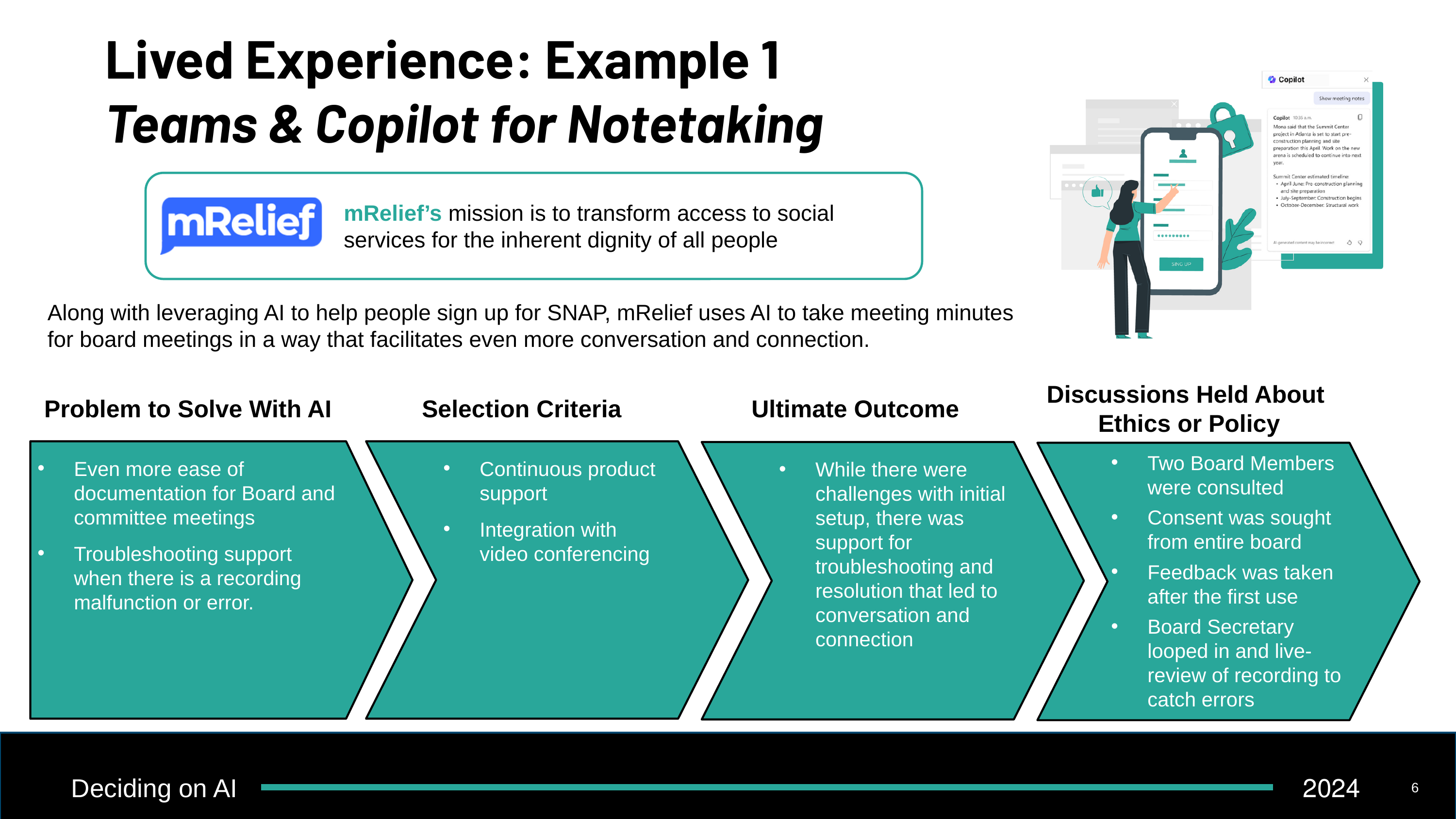

# Lived Experience: Example 1 Teams & Copilot for Notetaking

mRelief’s mission is to transform access to social services for the inherent dignity of all people

Along with leveraging AI to help people sign up for SNAP, mRelief uses AI to take meeting minutes for board meetings in a way that facilitates even more conversation and connection.
Discussions Held About
Ethics or Policy
Ultimate Outcome
Selection Criteria
Problem to Solve With AI

Even more ease of documentation for Board and committee meetings
Troubleshooting support when there is a recording malfunction or error.
Continuous product support
Integration with video conferencing
While there were challenges with initial setup, there was support for troubleshooting and resolution that led to conversation and connection
Two Board Members were consulted
Consent was sought from entire board
Feedback was taken after the first use
Board Secretary looped in and live-review of recording to catch errors